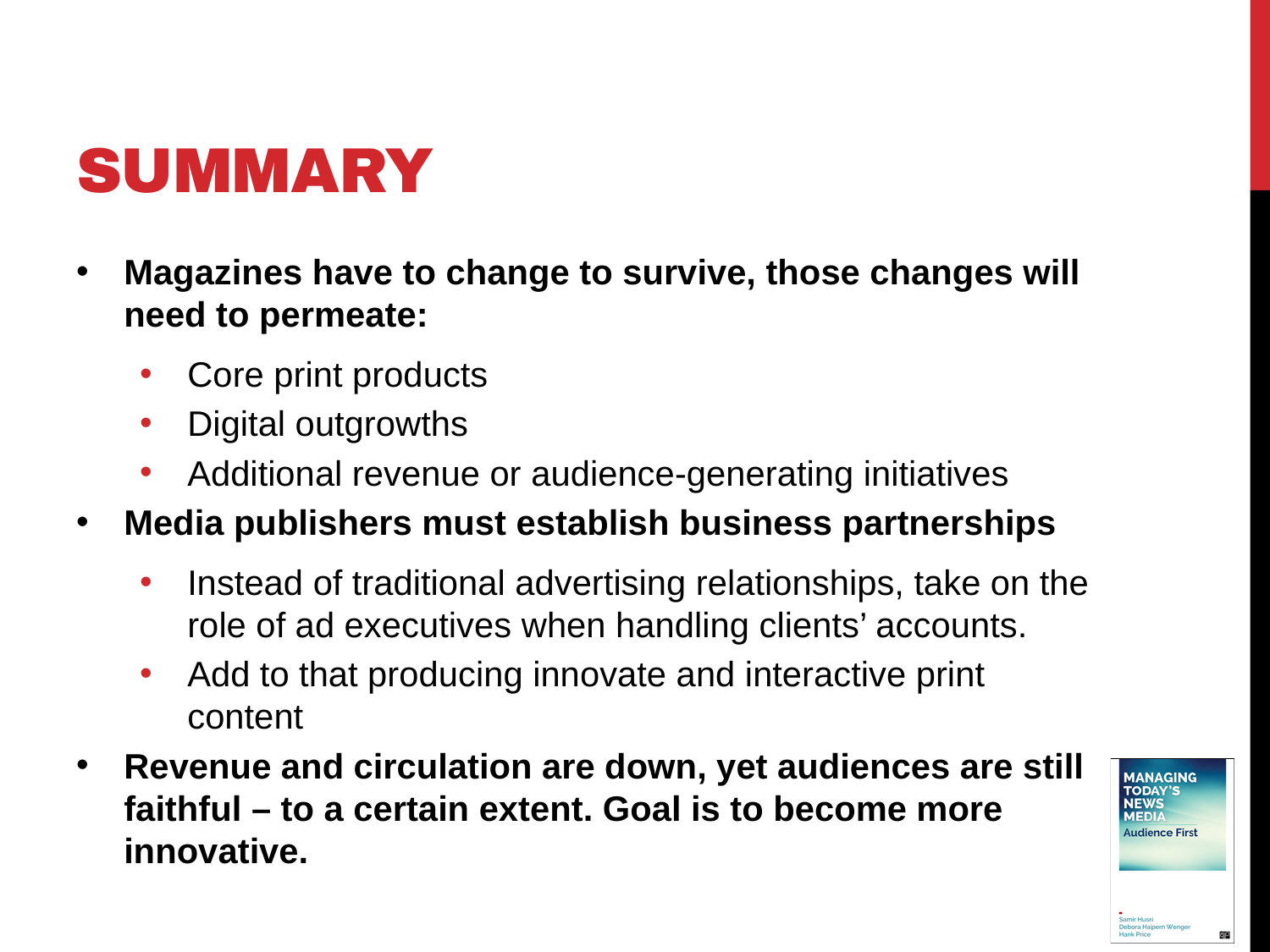

# Summary
Magazines have to change to survive, those changes will need to permeate:
Core print products
Digital outgrowths
Additional revenue or audience-generating initiatives
Media publishers must establish business partnerships
Instead of traditional advertising relationships, take on the role of ad executives when handling clients’ accounts.
Add to that producing innovate and interactive print content
Revenue and circulation are down, yet audiences are still faithful – to a certain extent. Goal is to become more innovative.